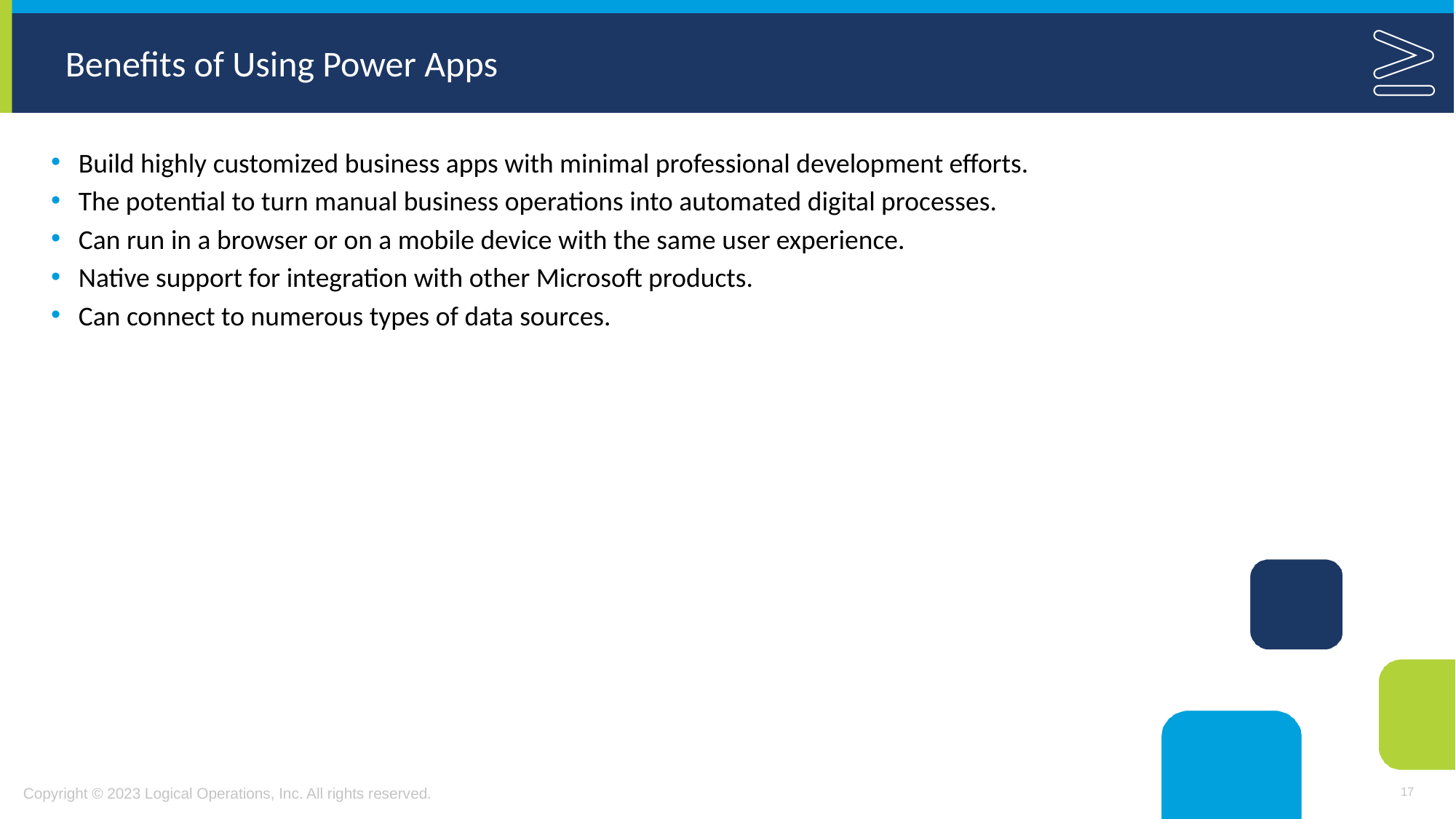

# Benefits of Using Power Apps
Build highly customized business apps with minimal professional development efforts.
The potential to turn manual business operations into automated digital processes.
Can run in a browser or on a mobile device with the same user experience.
Native support for integration with other Microsoft products.
Can connect to numerous types of data sources.

17